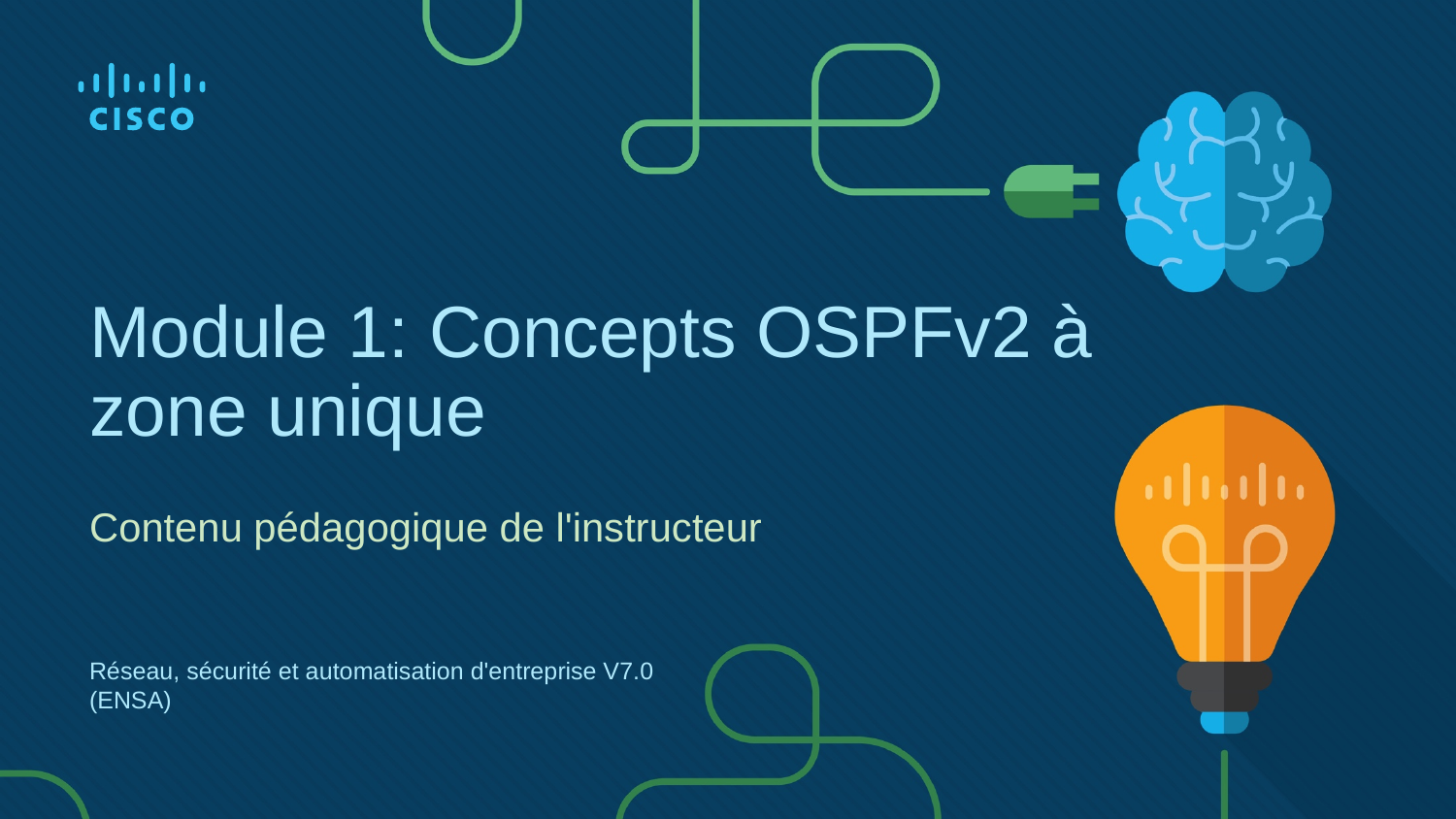

# Module 1: Concepts OSPFv2 à zone unique
Contenu pédagogique de l'instructeur
Réseau, sécurité et automatisation d'entreprise V7.0
(ENSA)